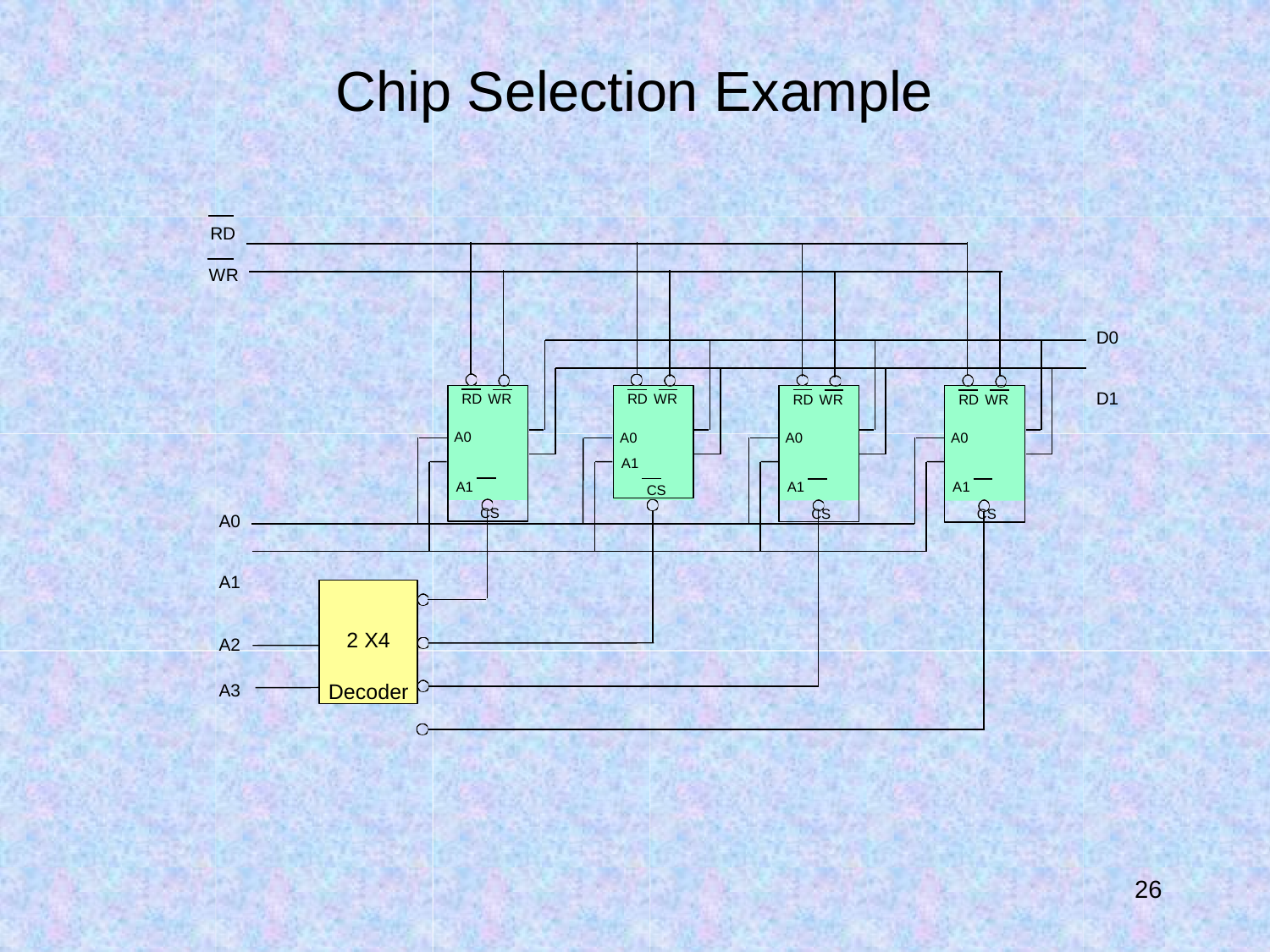

# Chip Selection Example

RD

WR

D0  D1

RD WR
A0  A1
CS

RD WR

A0
A1
CS

RD WR
A0  A1
CS
RD WR
A0  A1
CS

A0  A1

2 X4

Decoder

A2

A3

26